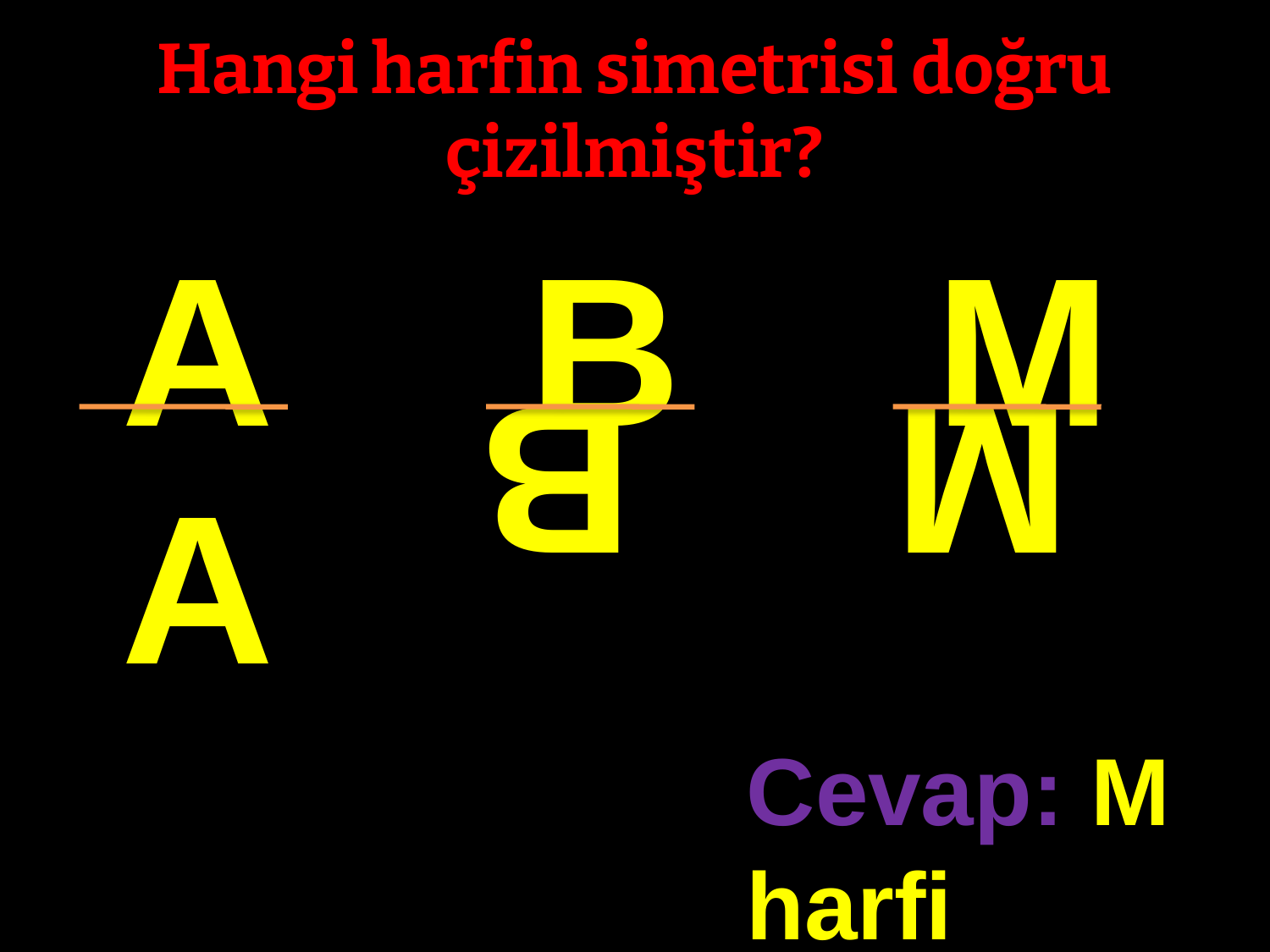

Hangi harfin simetrisi doğru çizilmiştir?
A
B
M
#
B
M
A
Cevap: M harfi